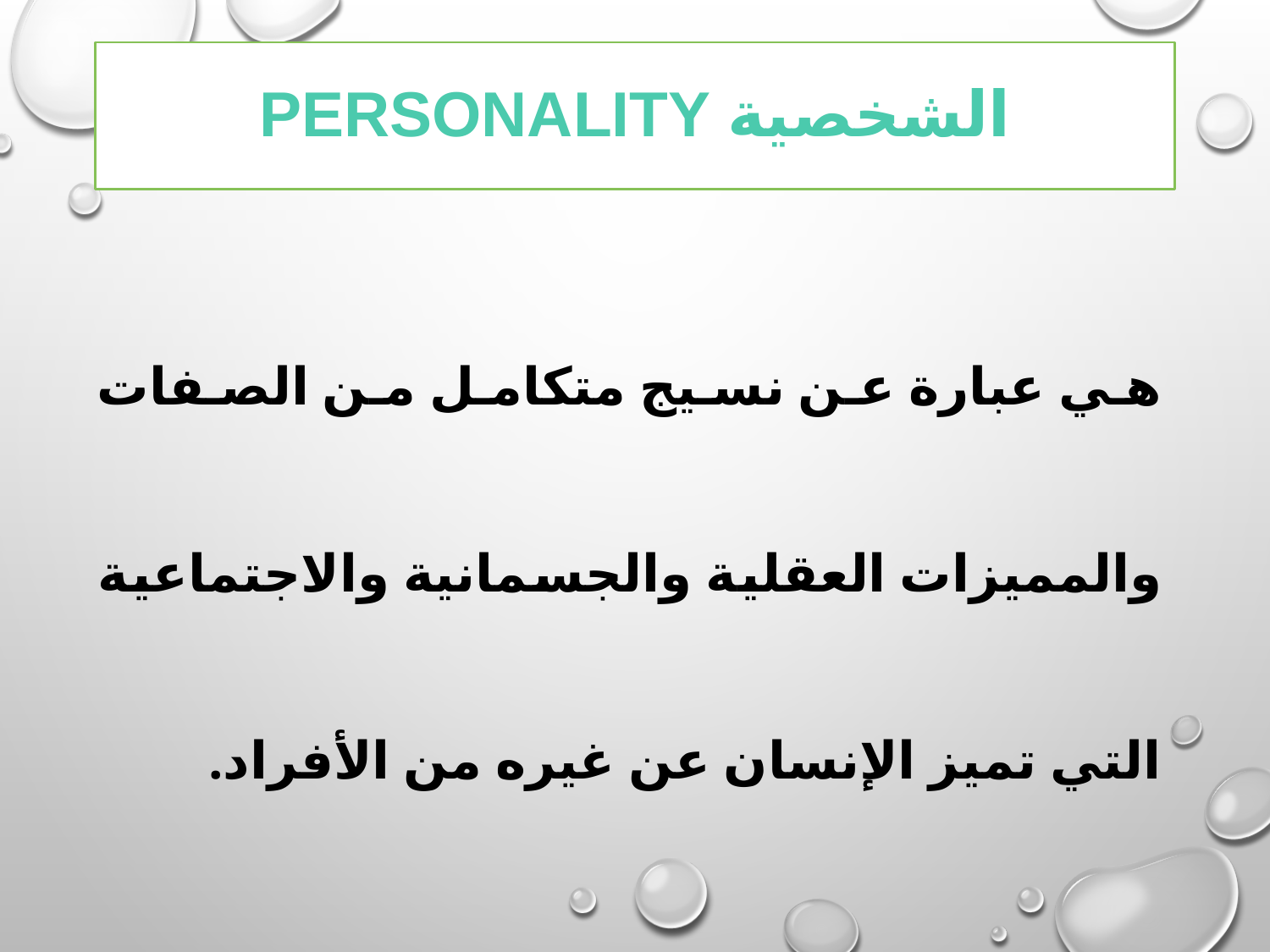

# الشخصية personality
هي عبارة عن نسيج متكامل من الصفات والمميزات العقلية والجسمانية والاجتماعية التي تميز الإنسان عن غيره من الأفراد.